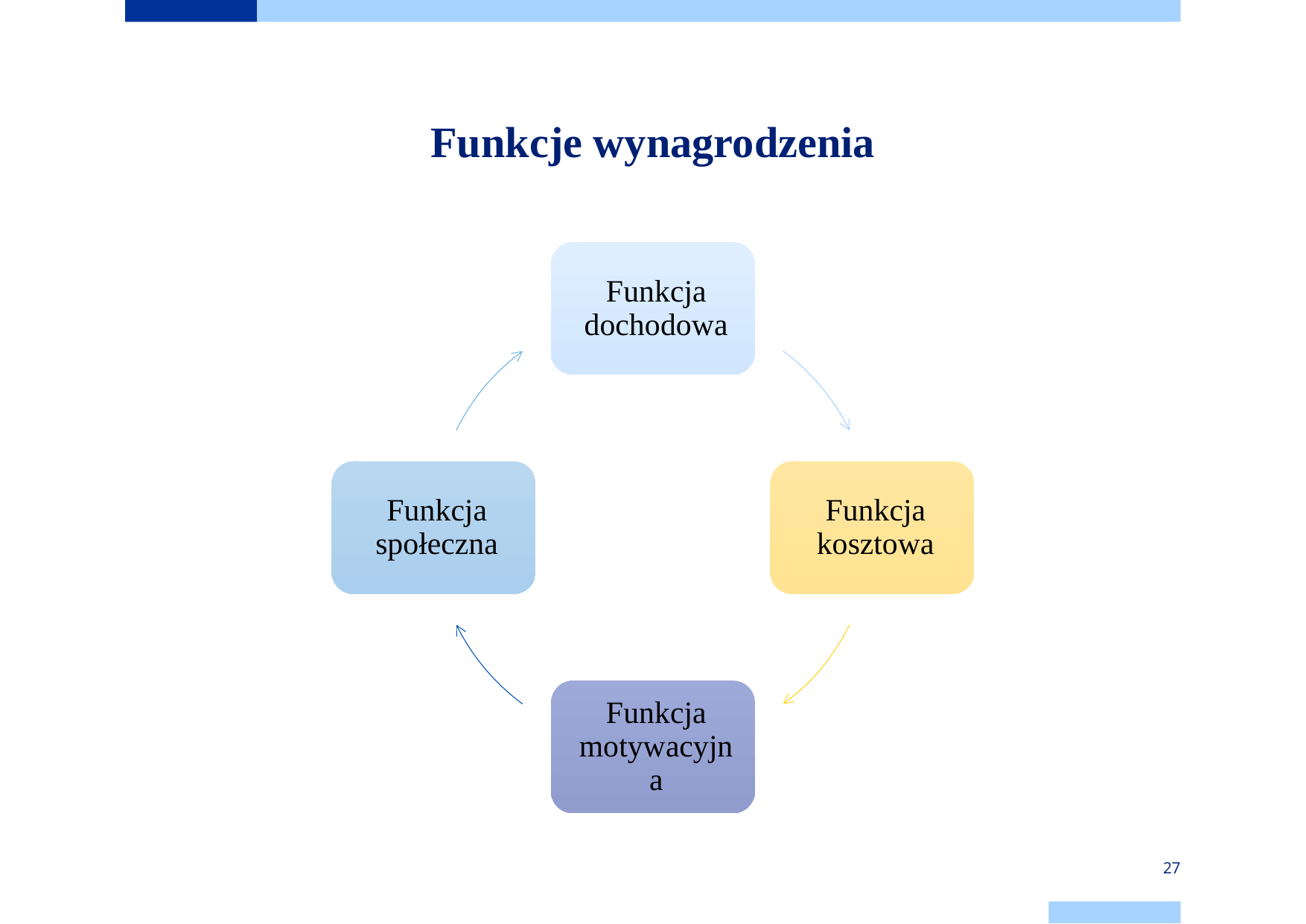

# Funkcje wynagrodzenia
Funkcja dochodowa
Funkcja kosztowa
Funkcja motywacyjna
Funkcja społeczna
27